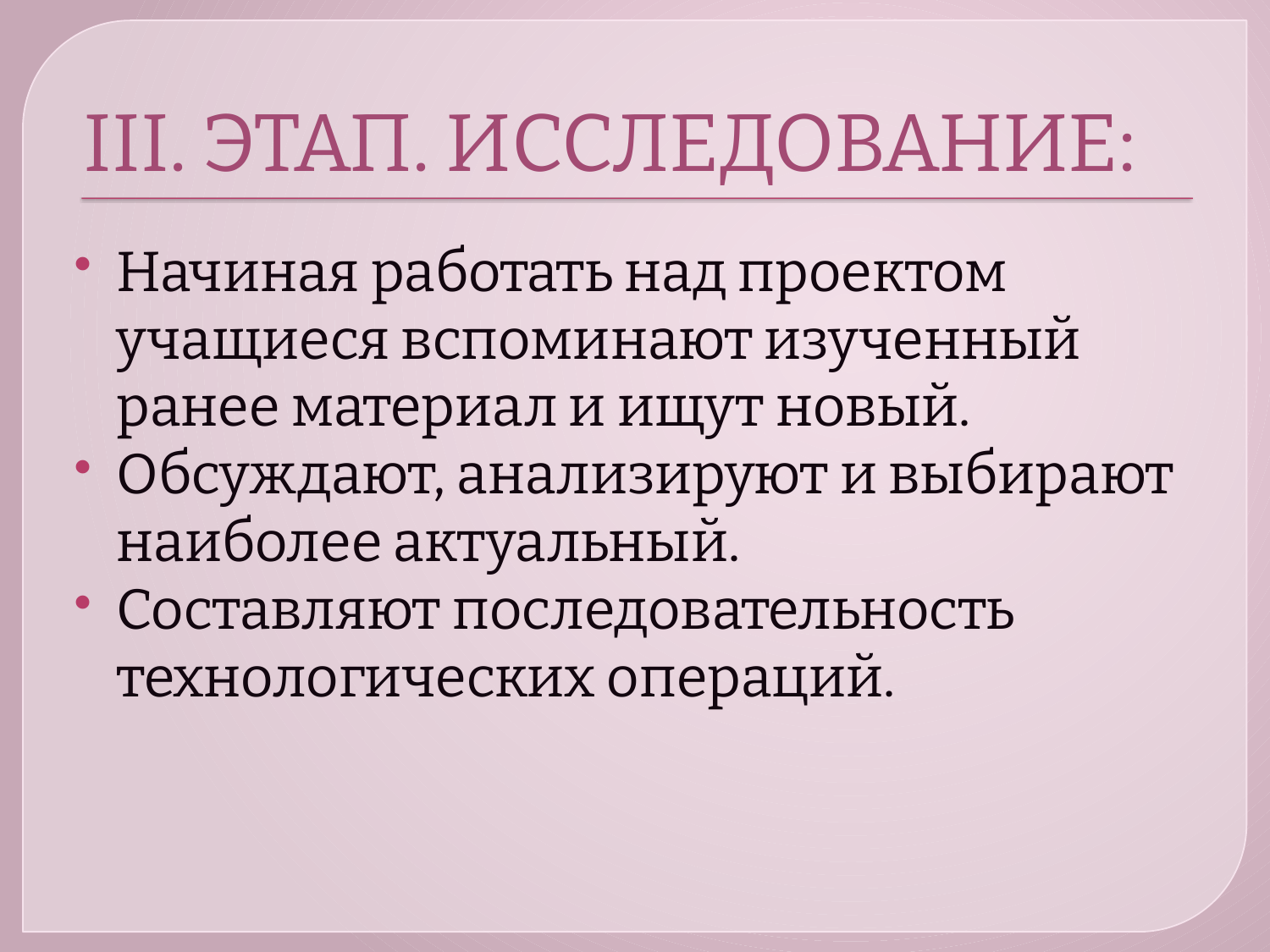

# III. ЭТАП. ИССЛЕДОВАНИЕ:
Начиная работать над проектом учащиеся вспоминают изученный ранее материал и ищут новый.
Обсуждают, анализируют и выбирают наиболее актуальный.
Составляют последовательность технологических операций.